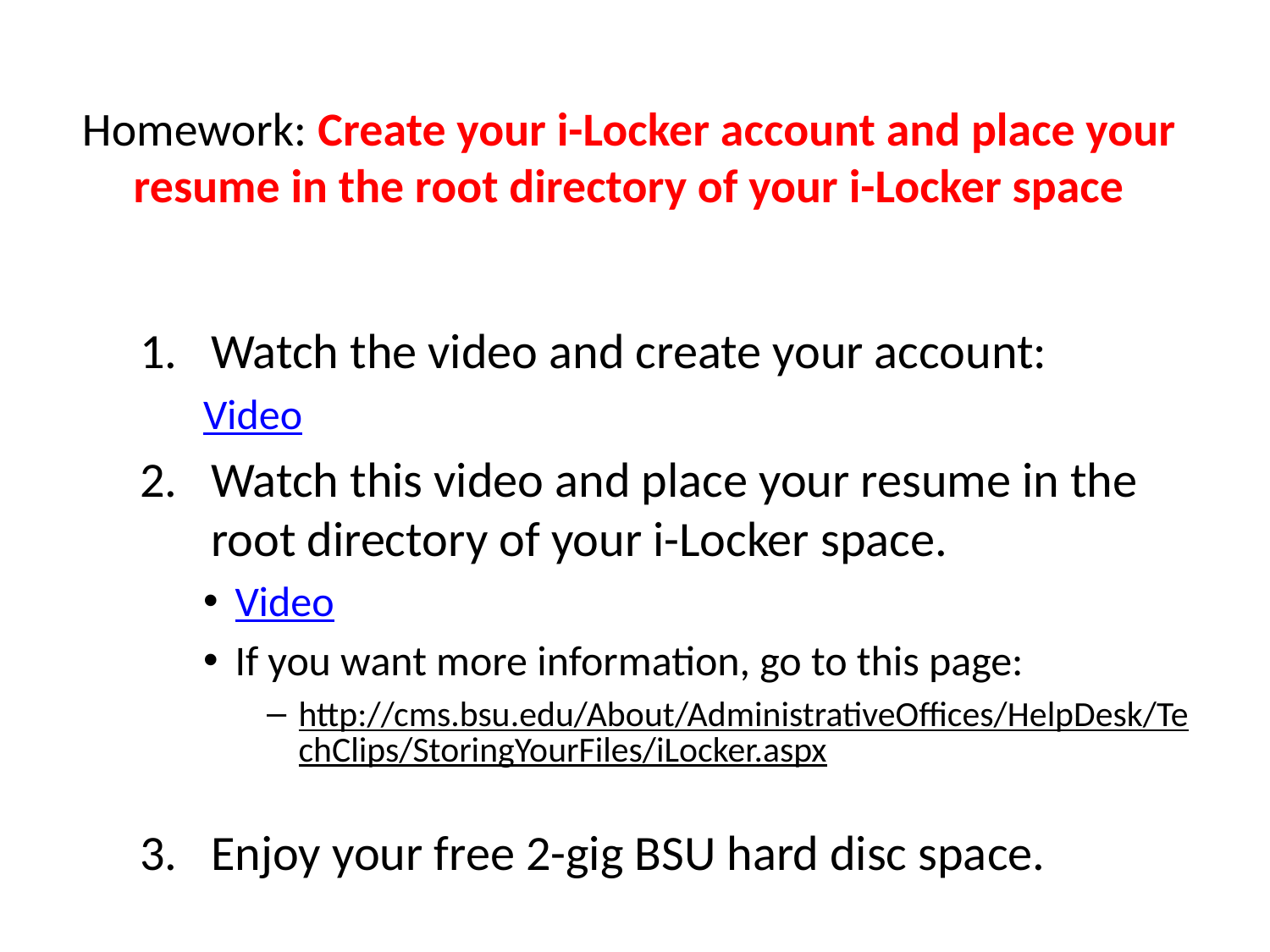

# Homework: Create your i-Locker account and place your resume in the root directory of your i-Locker space
Watch the video and create your account:
Video
Watch this video and place your resume in the root directory of your i-Locker space.
Video
If you want more information, go to this page:
http://cms.bsu.edu/About/AdministrativeOffices/HelpDesk/TechClips/StoringYourFiles/iLocker.aspx
Enjoy your free 2-gig BSU hard disc space.